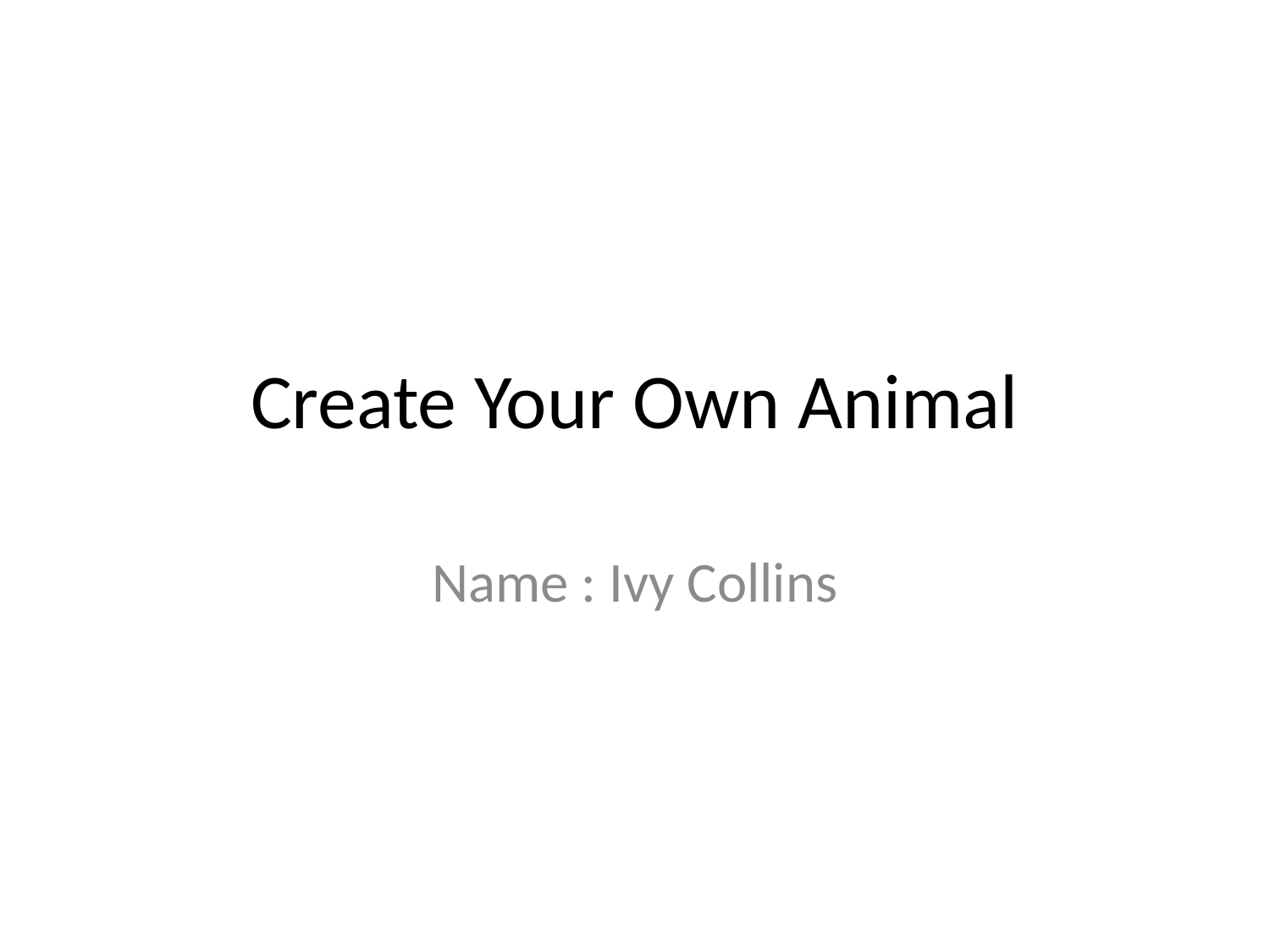

# Create Your Own Animal
Name : Ivy Collins